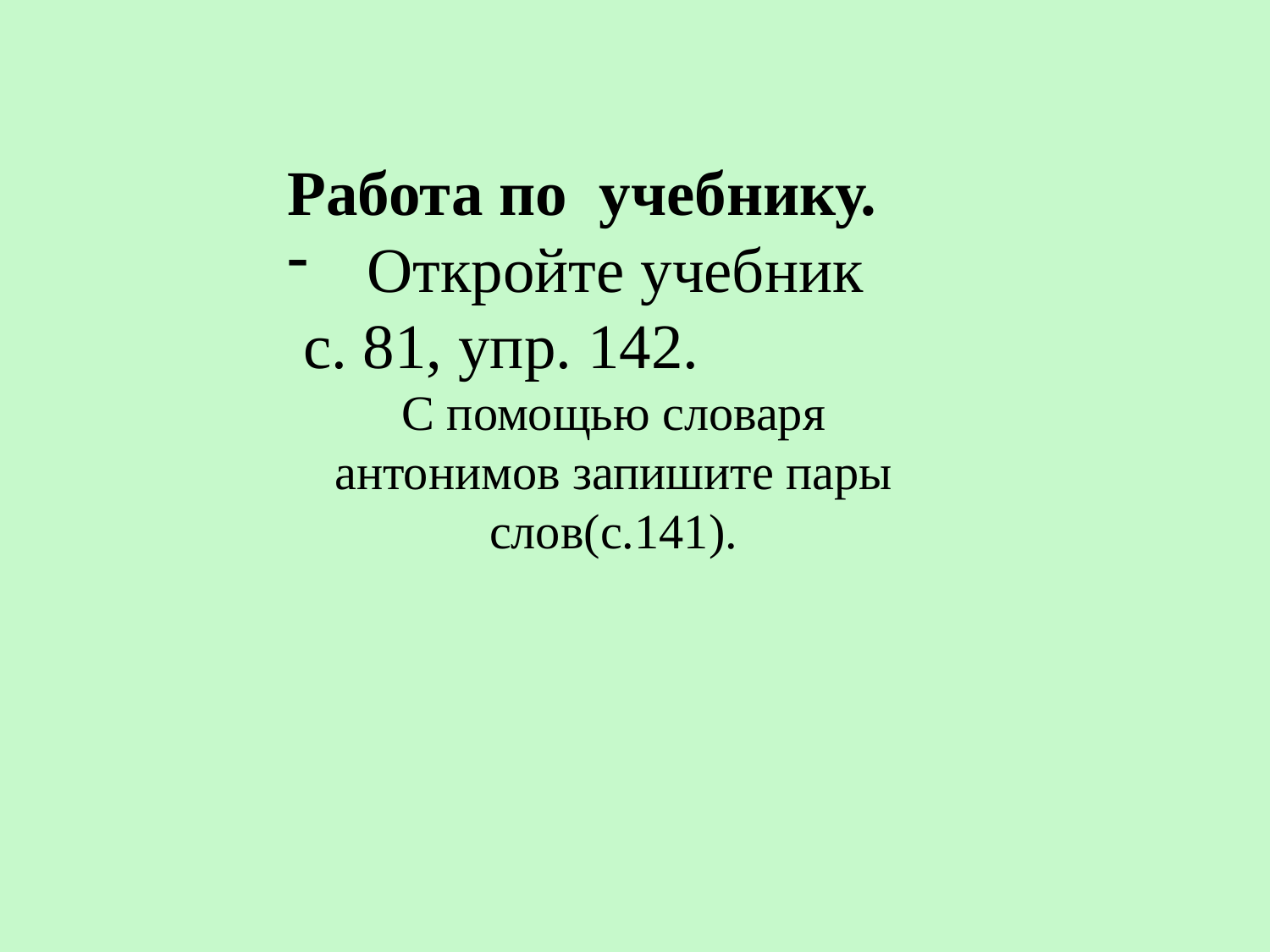

Работа по  учебнику.
Откройте учебник
 с. 81, упр. 142.
С помощью словаря антонимов запишите пары слов(с.141).